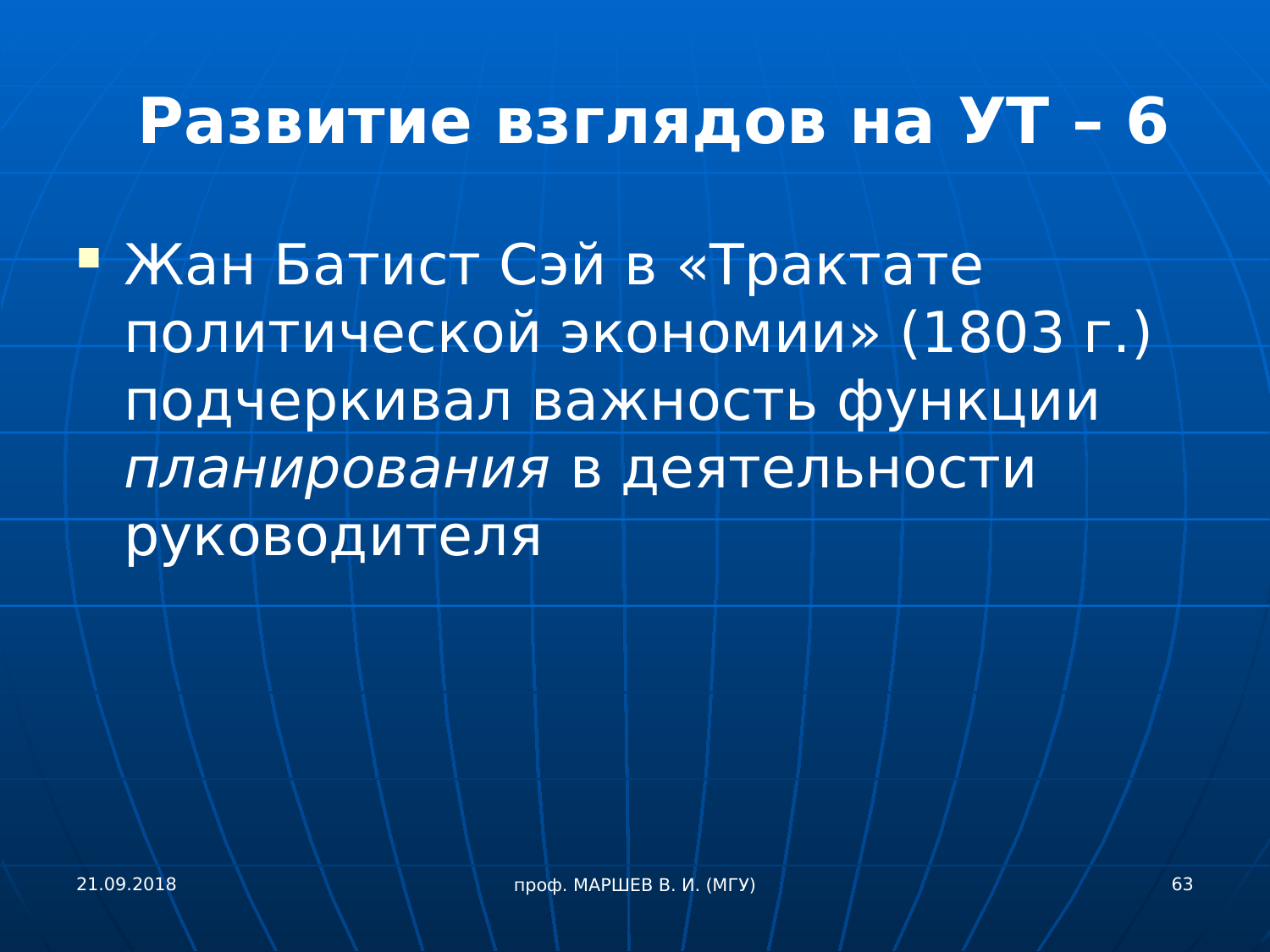

# Развитие взглядов на УТ – 6
Жан Батист Сэй в «Трактате политической экономии» (1803 г.) подчеркивал важность функции планирования в деятельности руководителя
21.09.2018
63
проф. МАРШЕВ В. И. (МГУ)